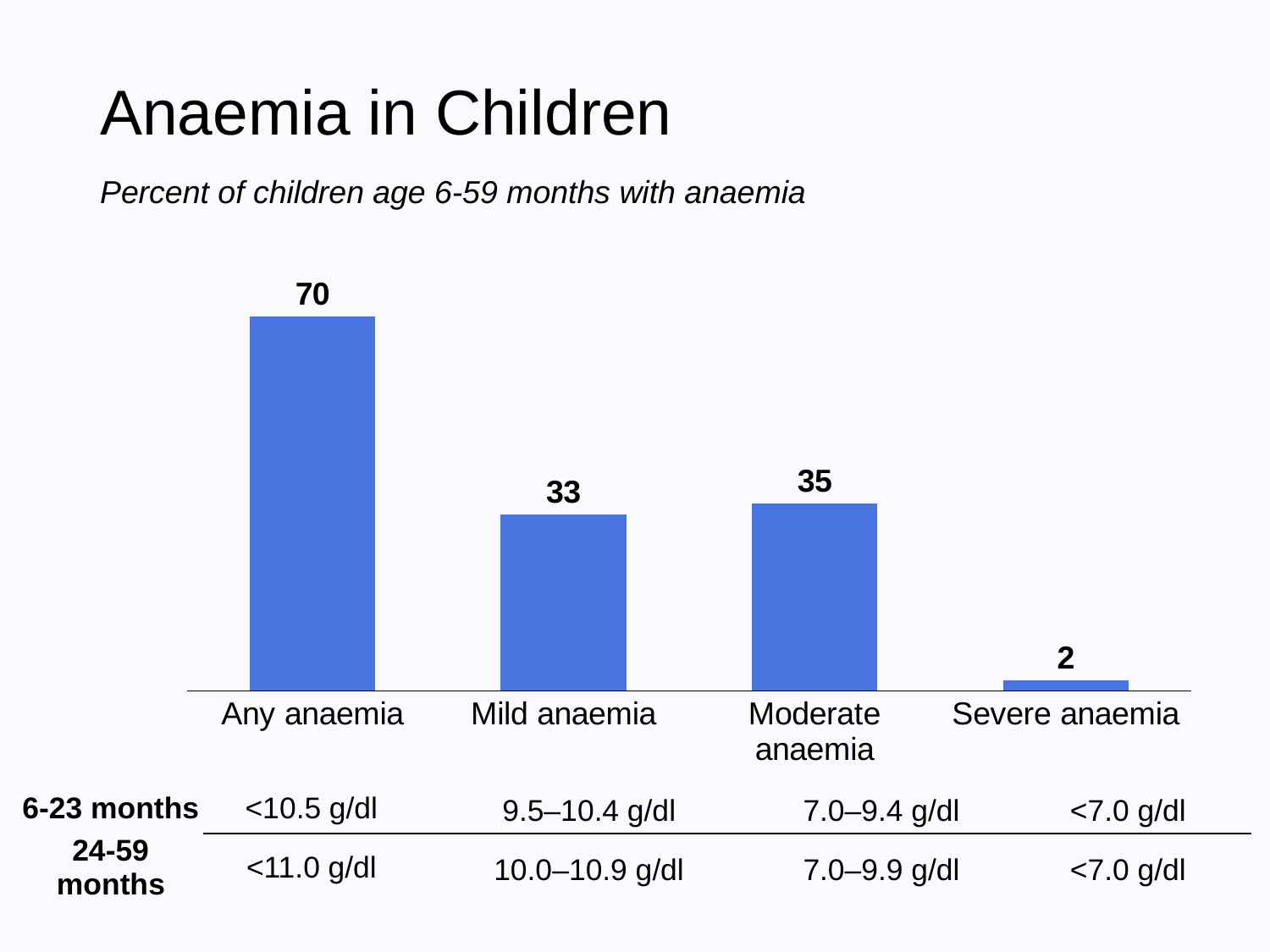

# Anaemia in Children

### Chart

| Category | Any anaemia |
|---|---|
| Any anaemia | 70.0 |
| Mild anaemia | 33.0 |
| Moderate anaemia | 35.0 |
| Severe anaemia | 2.0 |
Percent of children age 6-59 months with anaemia

| 6-23 months | <10.5 g/dl | 9.5–10.4 g/dl | 7.0–9.4 g/dl | <7.0 g/dl |
| --- | --- | --- | --- | --- |
| 24-59 months | <11.0 g/dl | 10.0–10.9 g/dl | 7.0–9.9 g/dl | <7.0 g/dl |